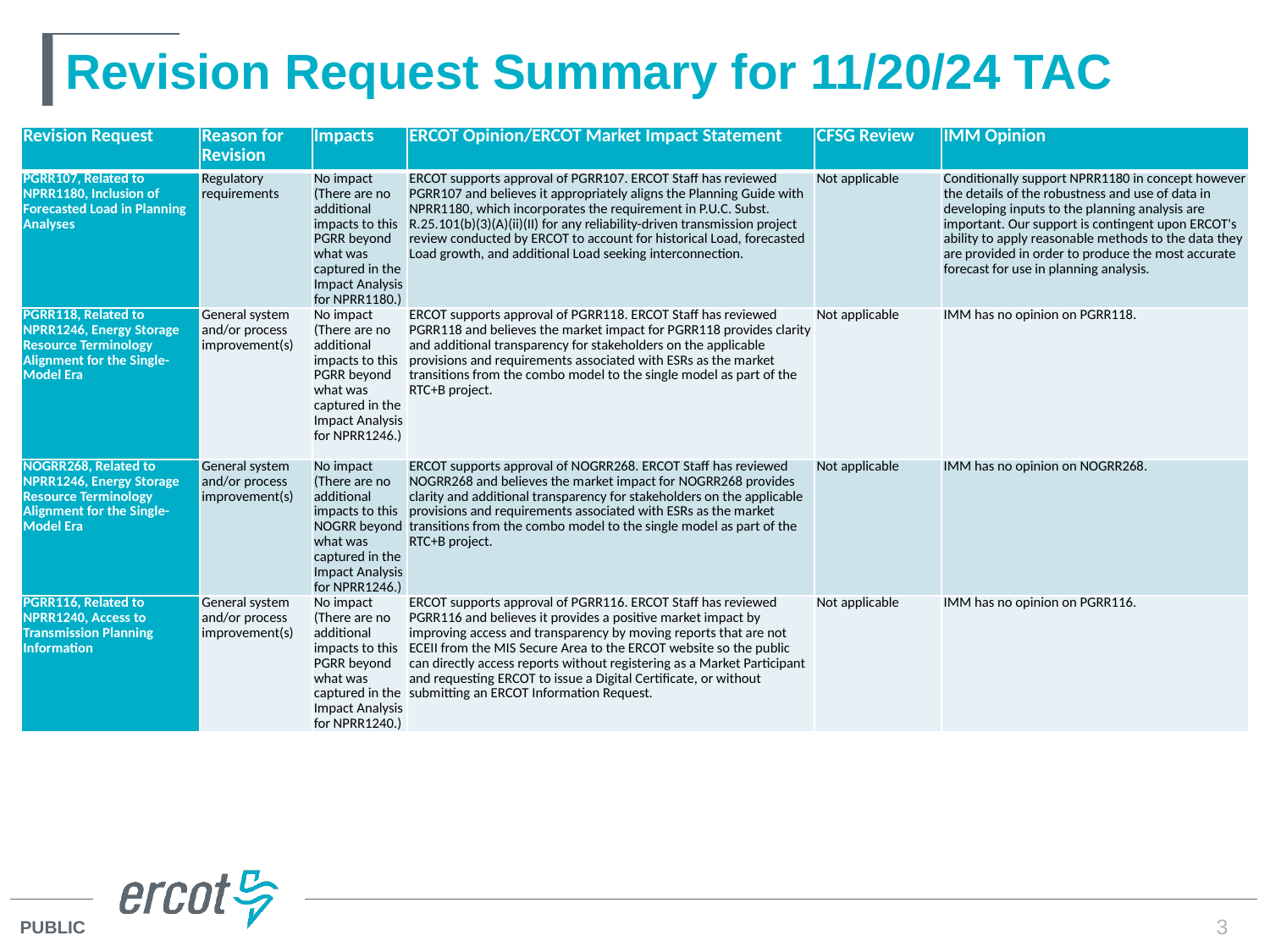

# Revision Request Summary for 11/20/24 TAC
| Revision Request | Reason for Revision | Impacts | ERCOT Opinion/ERCOT Market Impact Statement | CFSG Review | IMM Opinion |
| --- | --- | --- | --- | --- | --- |
| PGRR107, Related to NPRR1180, Inclusion of Forecasted Load in Planning Analyses | Regulatory requirements | No impact (There are no additional impacts to this PGRR beyond what was captured in the Impact Analysis for NPRR1180.) | ERCOT supports approval of PGRR107. ERCOT Staff has reviewed PGRR107 and believes it appropriately aligns the Planning Guide with NPRR1180, which incorporates the requirement in P.U.C. Subst. R.25.101(b)(3)(A)(ii)(II) for any reliability-driven transmission project review conducted by ERCOT to account for historical Load, forecasted Load growth, and additional Load seeking interconnection. | Not applicable | Conditionally support NPRR1180 in concept however the details of the robustness and use of data in developing inputs to the planning analysis are important. Our support is contingent upon ERCOT's ability to apply reasonable methods to the data they are provided in order to produce the most accurate forecast for use in planning analysis. |
| PGRR118, Related to NPRR1246, Energy Storage Resource Terminology Alignment for the Single-Model Era | General system and/or process improvement(s) | No impact (There are no additional impacts to this PGRR beyond what was captured in the Impact Analysis for NPRR1246.) | ERCOT supports approval of PGRR118. ERCOT Staff has reviewed PGRR118 and believes the market impact for PGRR118 provides clarity and additional transparency for stakeholders on the applicable provisions and requirements associated with ESRs as the market transitions from the combo model to the single model as part of the RTC+B project. | Not applicable | IMM has no opinion on PGRR118. |
| NOGRR268, Related to NPRR1246, Energy Storage Resource Terminology Alignment for the Single-Model Era | General system and/or process improvement(s) | No impact (There are no additional impacts to this NOGRR beyond what was captured in the Impact Analysis for NPRR1246.) | ERCOT supports approval of NOGRR268. ERCOT Staff has reviewed NOGRR268 and believes the market impact for NOGRR268 provides clarity and additional transparency for stakeholders on the applicable provisions and requirements associated with ESRs as the market transitions from the combo model to the single model as part of the RTC+B project. | Not applicable | IMM has no opinion on NOGRR268. |
| PGRR116, Related to NPRR1240, Access to Transmission Planning Information | General system and/or process improvement(s) | No impact (There are no additional impacts to this PGRR beyond what was captured in the Impact Analysis for NPRR1240.) | ERCOT supports approval of PGRR116. ERCOT Staff has reviewed PGRR116 and believes it provides a positive market impact by improving access and transparency by moving reports that are not ECEII from the MIS Secure Area to the ERCOT website so the public can directly access reports without registering as a Market Participant and requesting ERCOT to issue a Digital Certificate, or without submitting an ERCOT Information Request. | Not applicable | IMM has no opinion on PGRR116. |
3